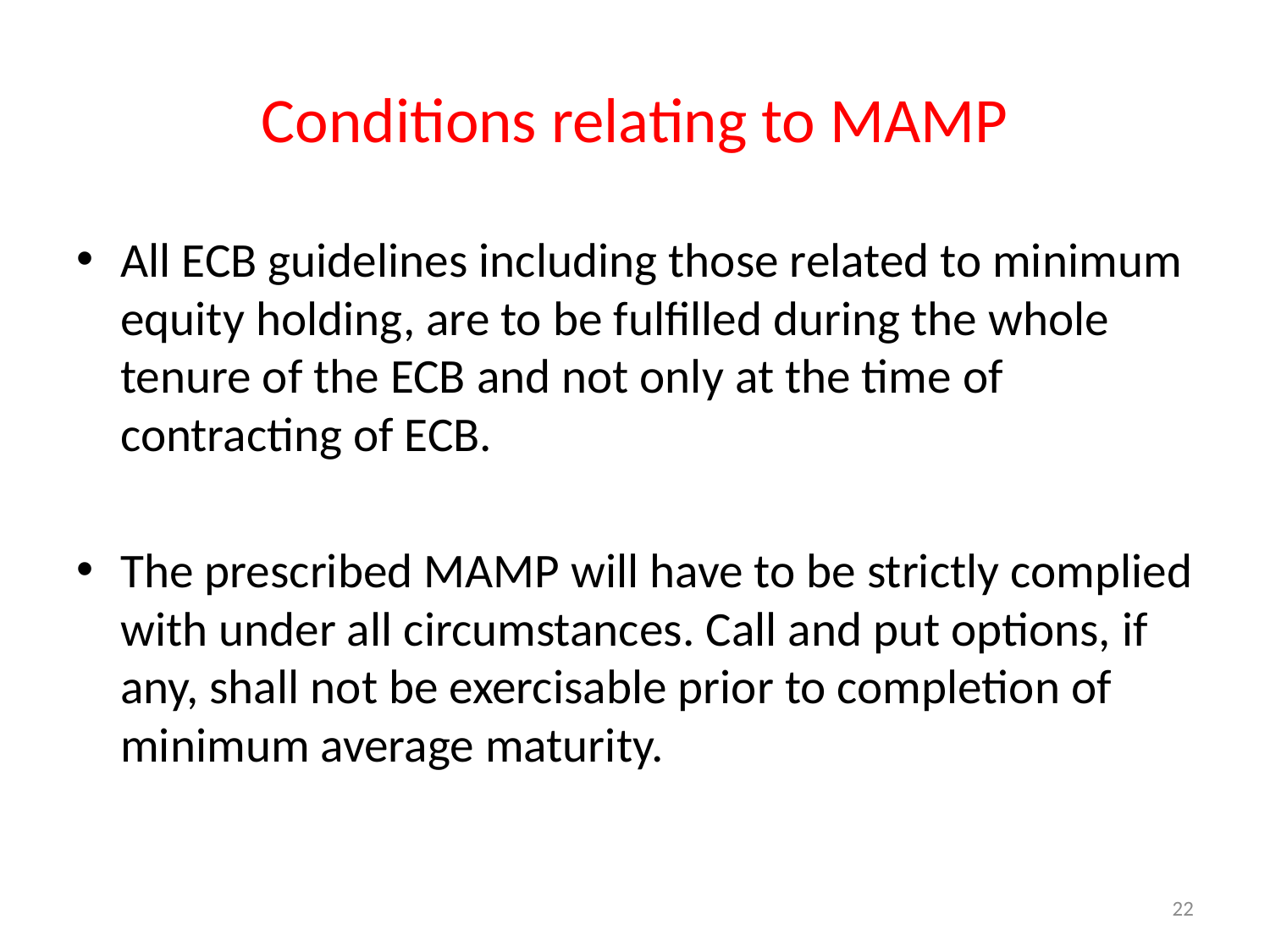

# Conditions relating to MAMP
All ECB guidelines including those related to minimum equity holding, are to be fulfilled during the whole tenure of the ECB and not only at the time of contracting of ECB.

The prescribed MAMP will have to be strictly complied with under all circumstances. Call and put options, if any, shall not be exercisable prior to completion of minimum average maturity.

22